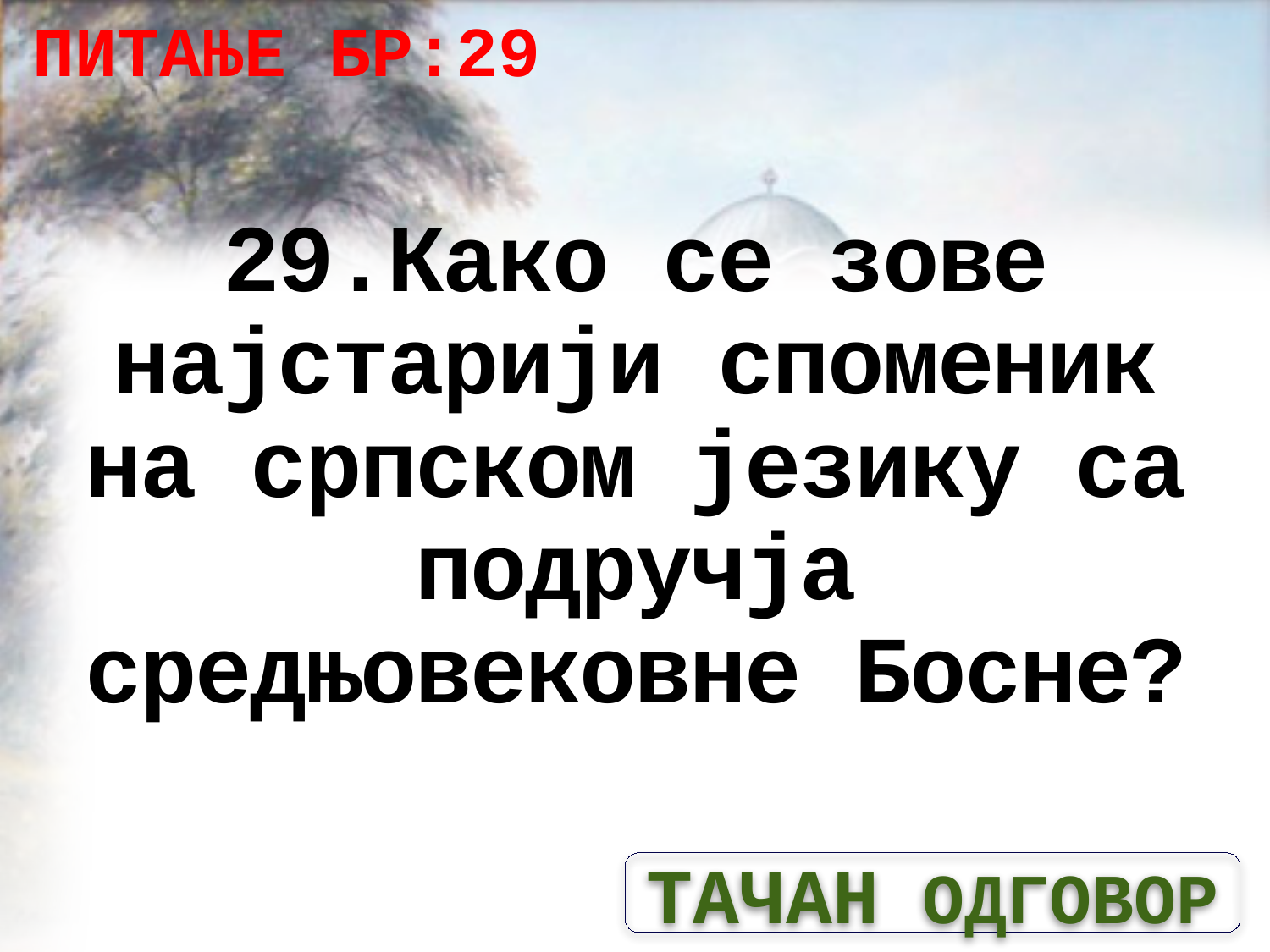

ПИТАЊЕ БР:29
# 29.Како се зове најстарији споменик на српском језику са подручја средњовековне Босне?
ТАЧАН ОДГОВОР